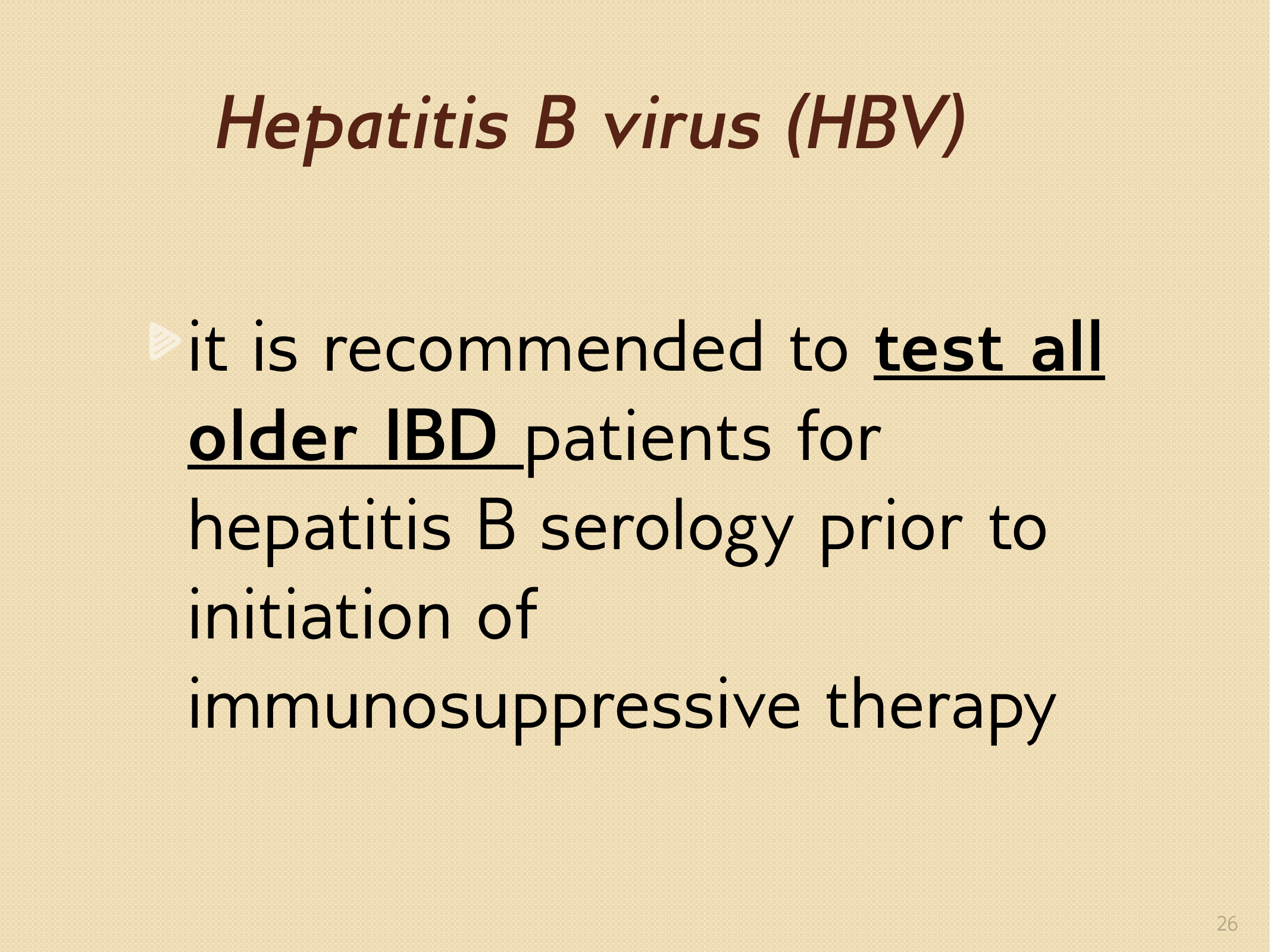

# Hepatitis B virus (HBV)
it is recommended to test all older IBD patients for hepatitis B serology prior to initiation of immunosuppressive therapy
26